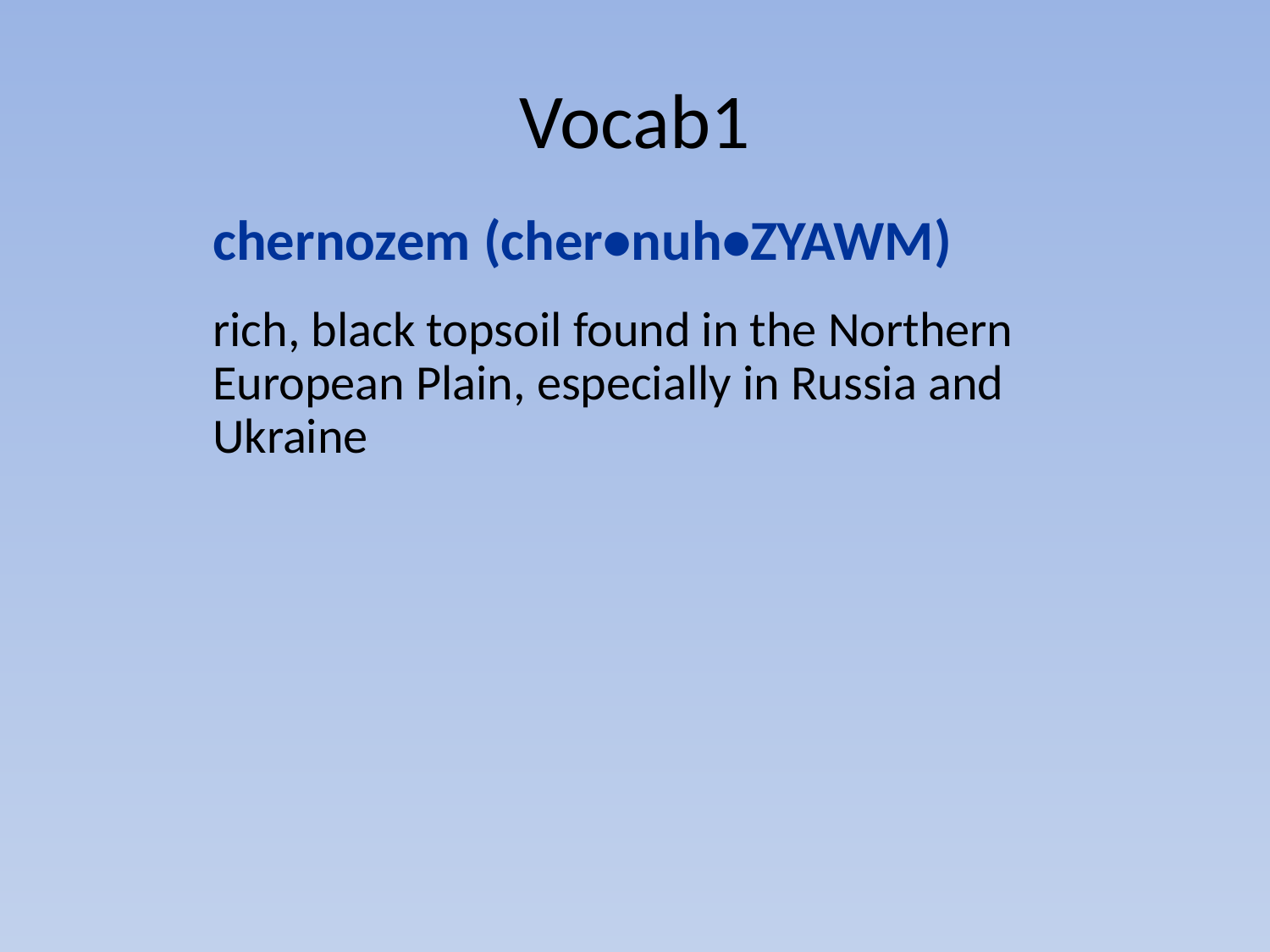

# Vocab1
chernozem (cher•nuh•ZYAWM)
rich, black topsoil found in the Northern European Plain, especially in Russia and Ukraine